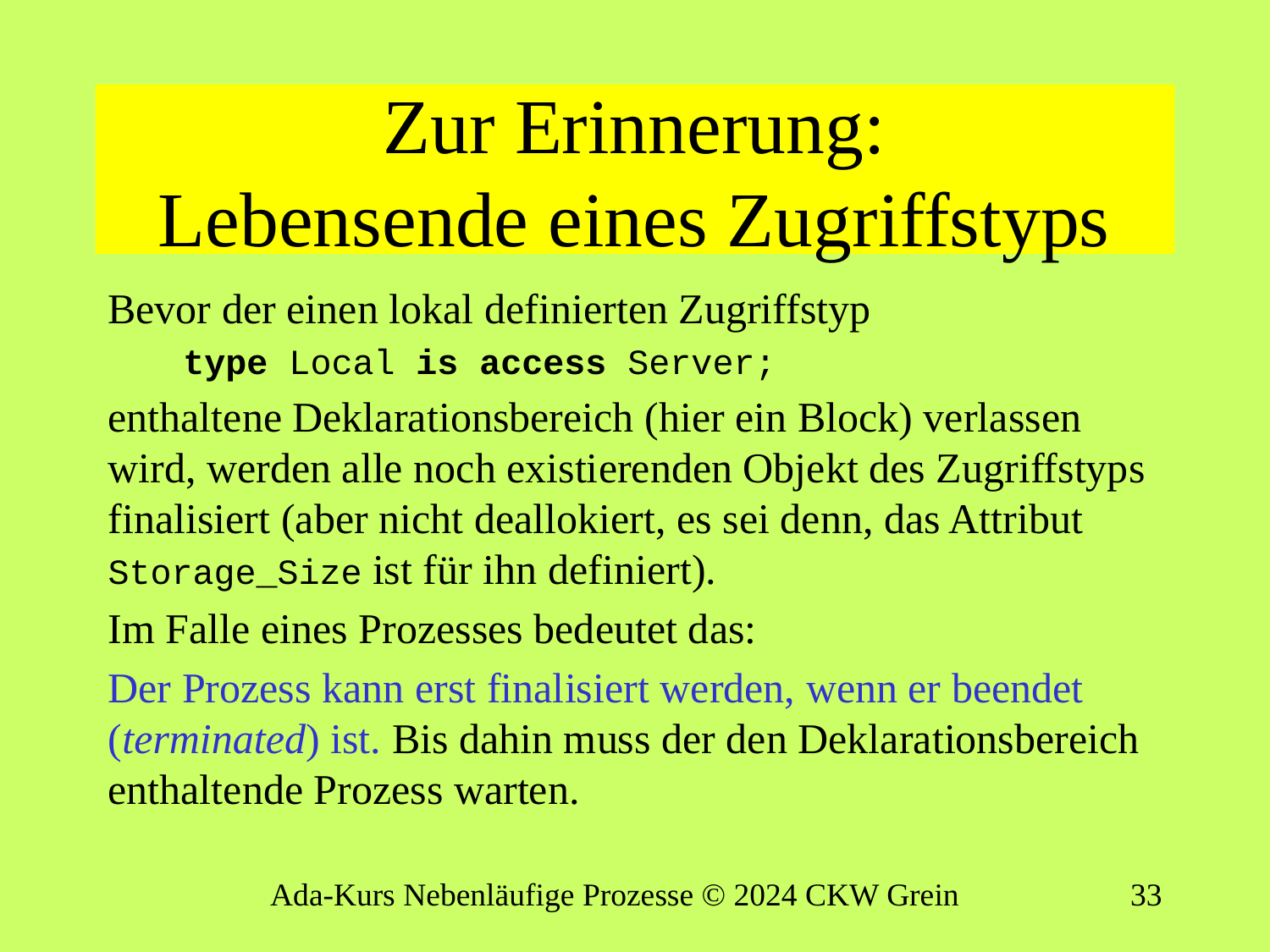

# Zur Erinnerung: Lebensende eines Zugriffstyps
Bevor der einen lokal definierten Zugriffstyp
type Local is access Server;
enthaltene Deklarationsbereich (hier ein Block) verlassen wird, werden alle noch existierenden Objekt des Zugriffstyps finalisiert (aber nicht deallokiert, es sei denn, das Attribut Storage_Size ist für ihn definiert).
Im Falle eines Prozesses bedeutet das:
Der Prozess kann erst finalisiert werden, wenn er beendet (terminated) ist. Bis dahin muss der den Deklarationsbereich enthaltende Prozess warten.
Ada-Kurs Nebenläufige Prozesse © 2024 CKW Grein
33